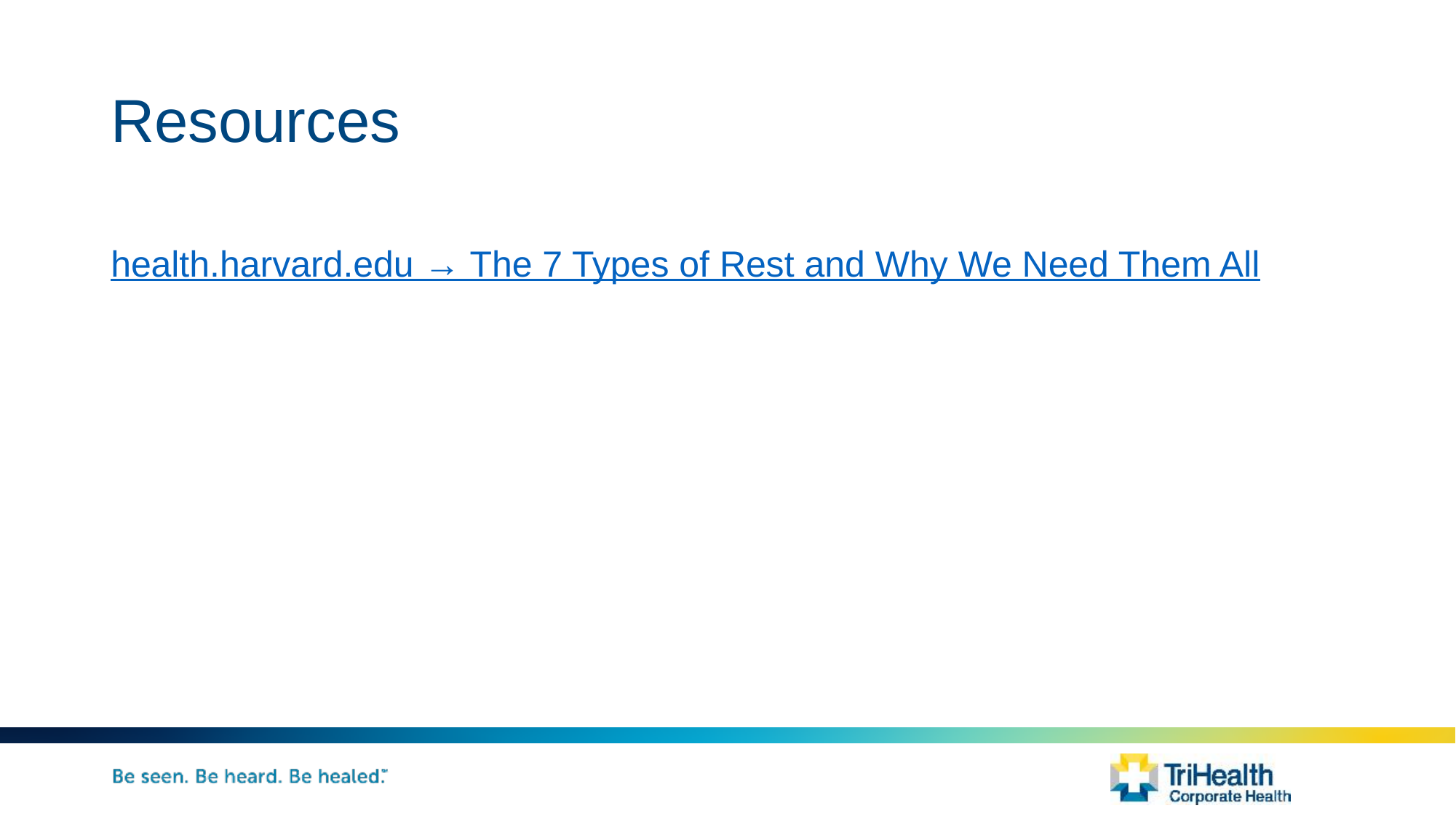

# Resources
health.harvard.edu → The 7 Types of Rest and Why We Need Them All